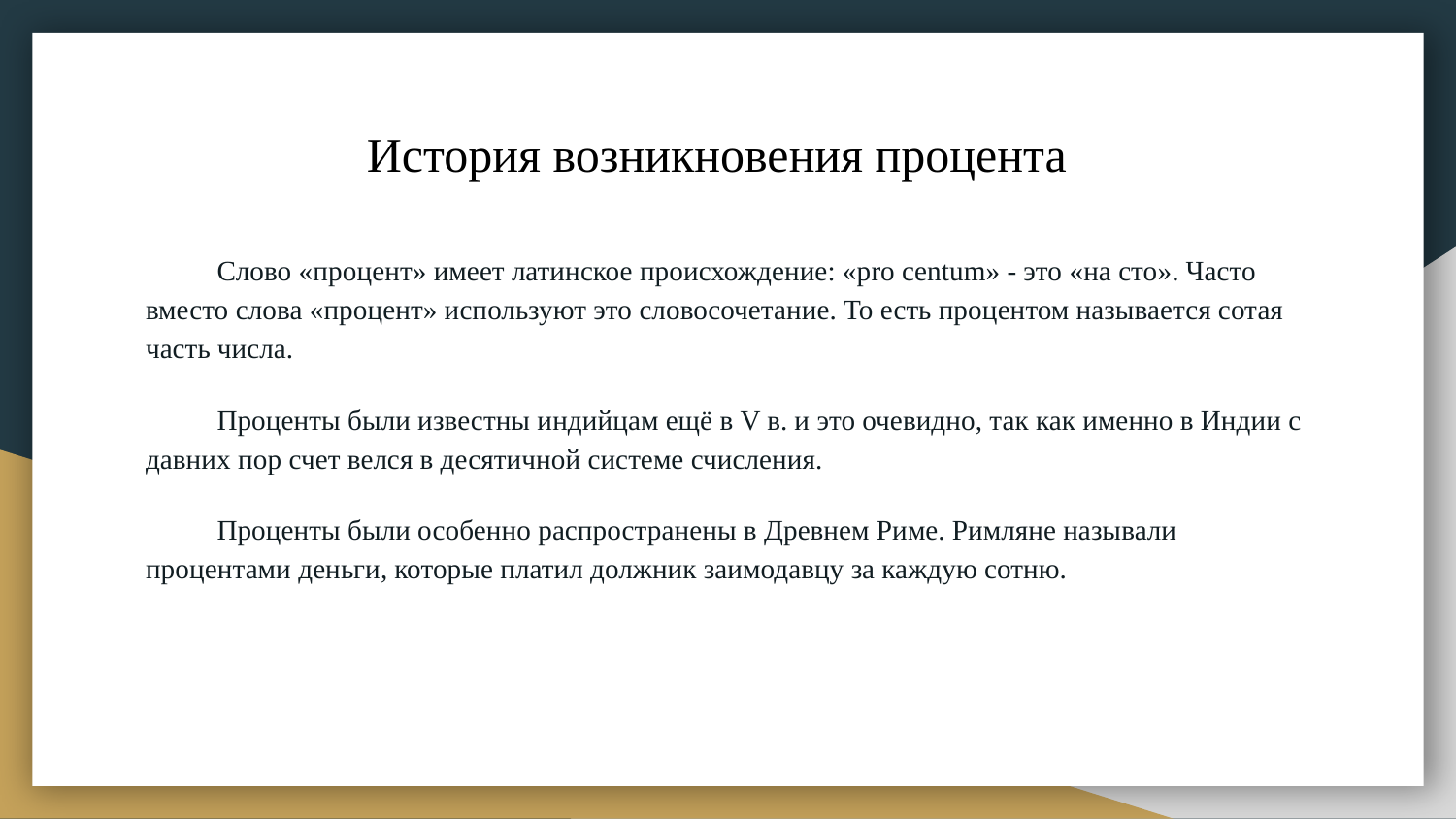

# История возникновения процента
Слово «процент» имеет латинское происхождение: «pro centum» - это «на сто». Часто вместо слова «процент» используют это словосочетание. То есть процентом называется сотая часть числа.
Проценты были известны индийцам ещё в V в. и это очевидно, так как именно в Индии с давних пор счет велся в десятичной системе счисления.
Проценты были особенно распространены в Древнем Риме. Римляне называли процентами деньги, которые платил должник заимодавцу за каждую сотню.